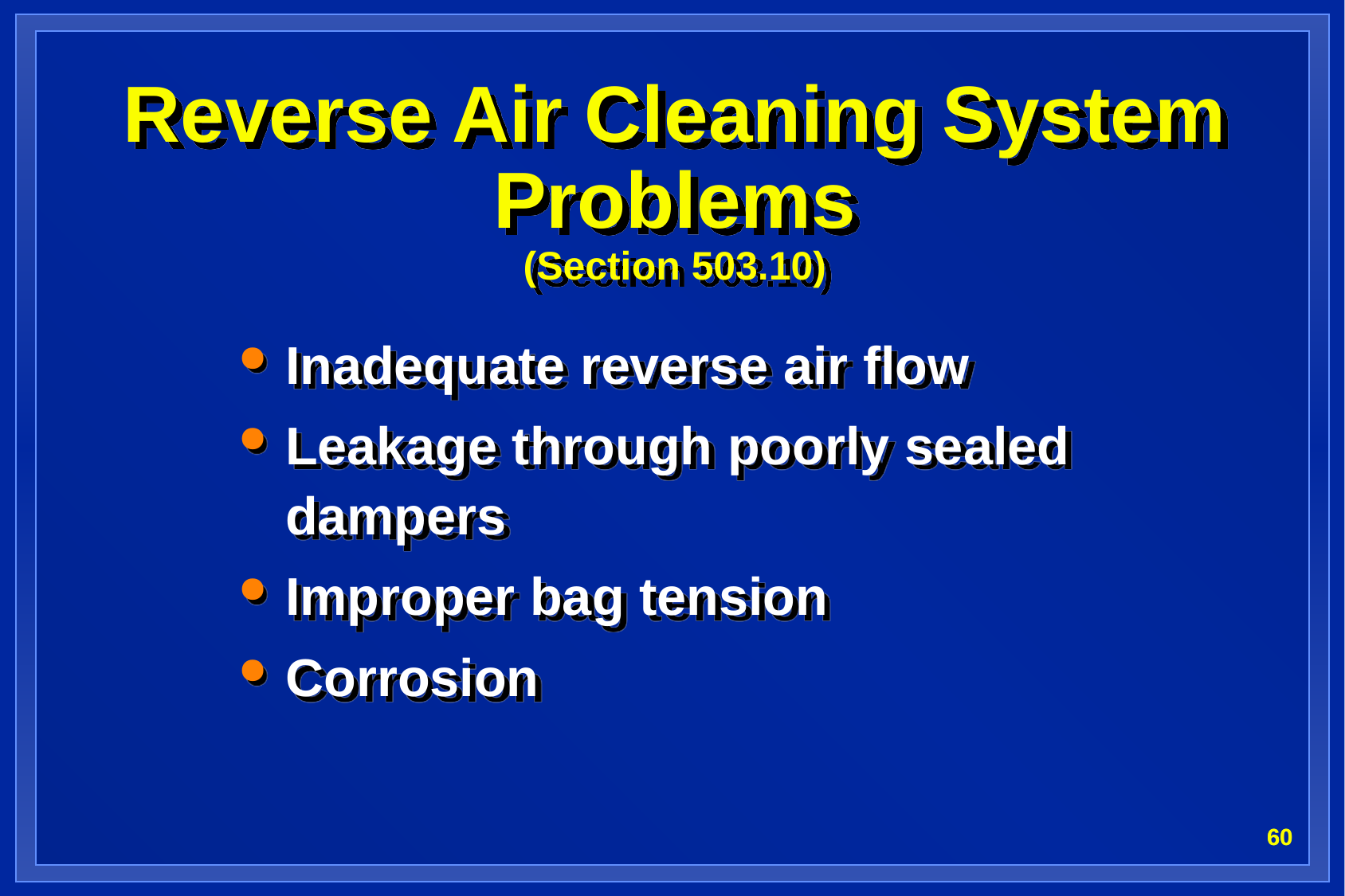

# Reverse Air Cleaning System Problems (Section 503.10)
Inadequate reverse air flow
Leakage through poorly sealed dampers
Improper bag tension
Corrosion

60
60